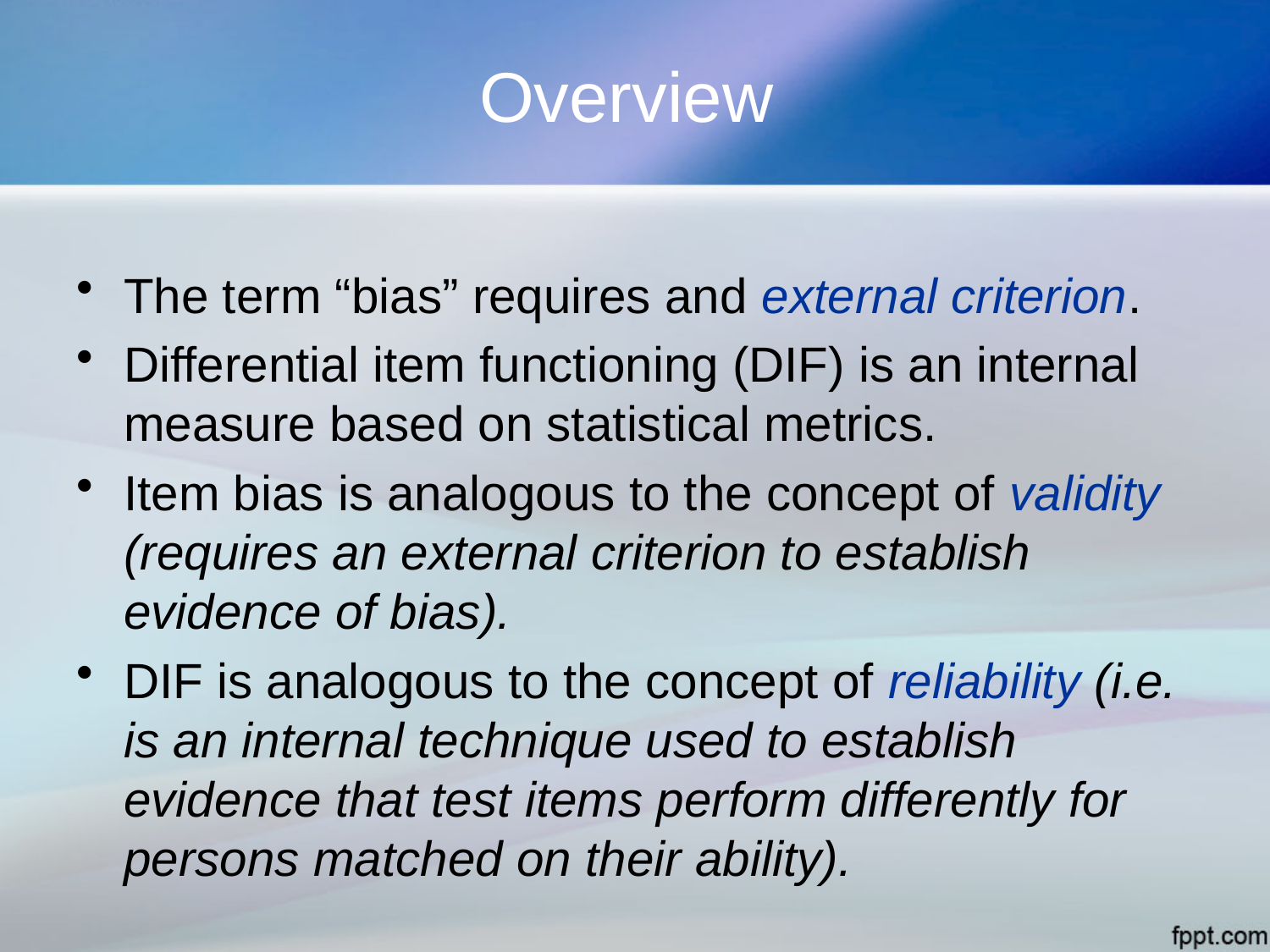

# Overview
The term “bias” requires and external criterion.
Differential item functioning (DIF) is an internal measure based on statistical metrics.
Item bias is analogous to the concept of validity (requires an external criterion to establish evidence of bias).
DIF is analogous to the concept of reliability (i.e. is an internal technique used to establish evidence that test items perform differently for persons matched on their ability).